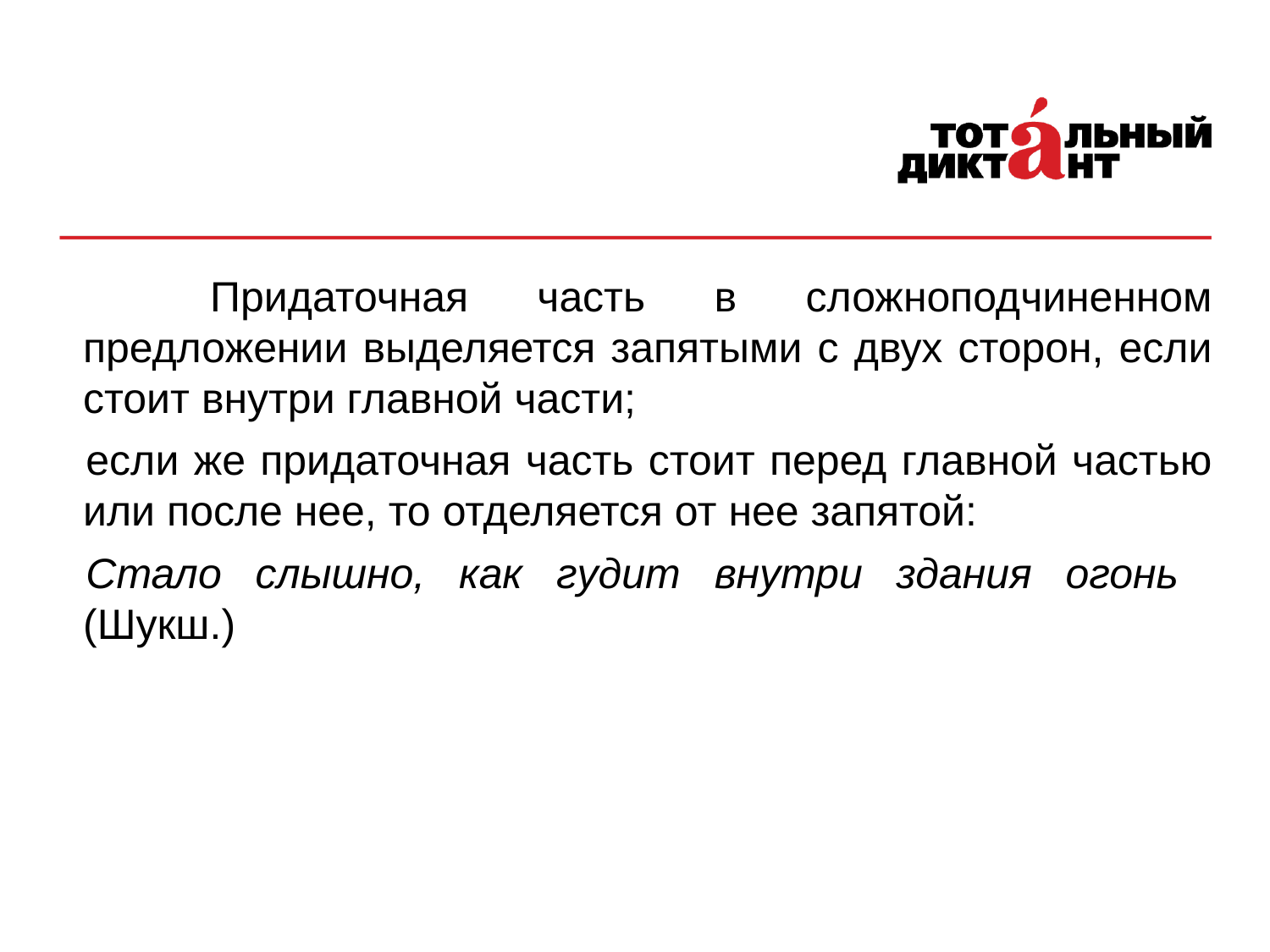

Придаточная часть в сложноподчиненном предложении выделяется запятыми с двух сторон, если стоит внутри главной части;
если же придаточная часть стоит перед главной частью или после нее, то отделяется от нее запятой:
Стало слышно, как гудит внутри здания огонь  (Шукш.)